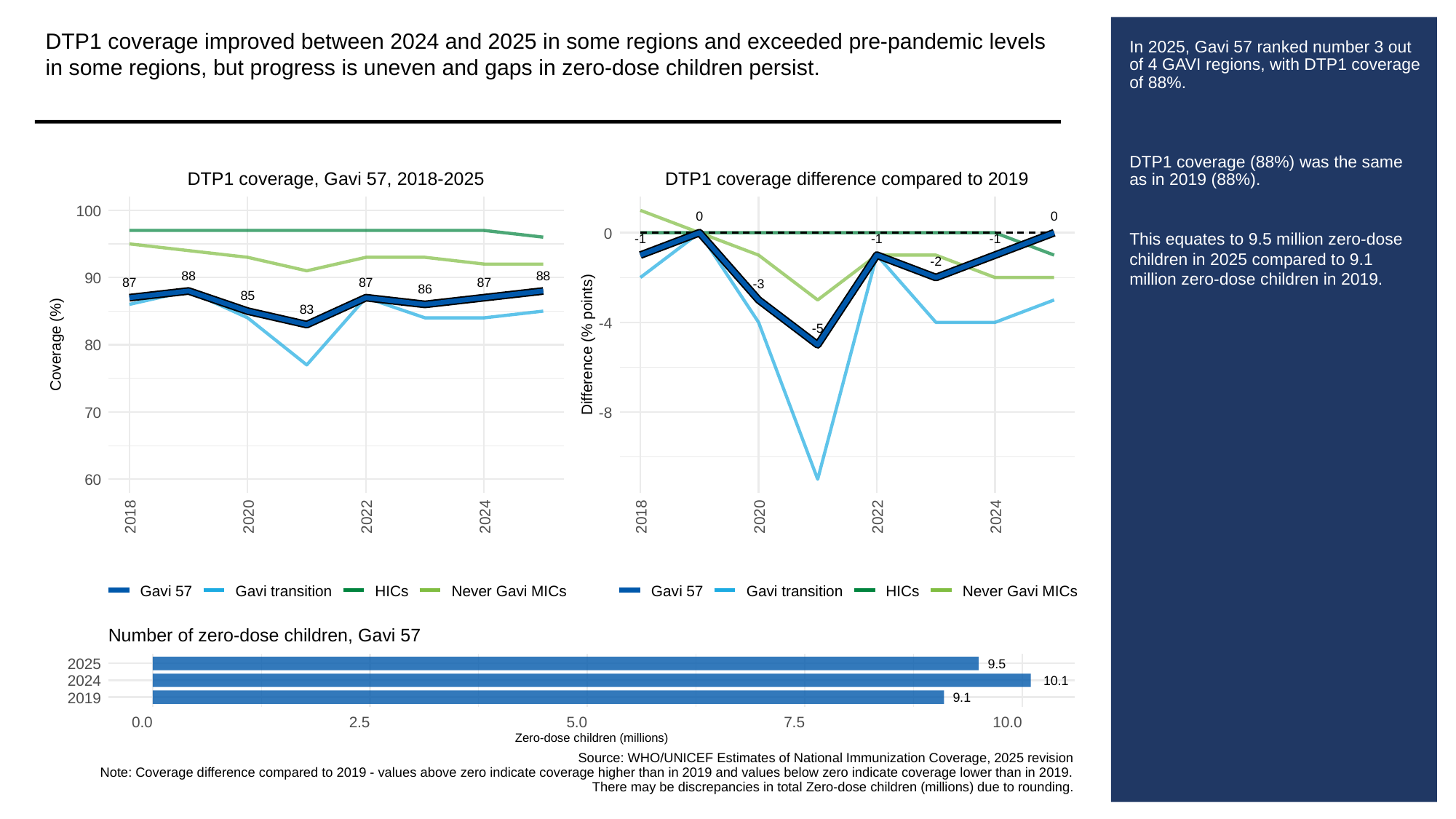

DTP1 coverage improved between 2024 and 2025 in some regions and exceeded pre-pandemic levels in some regions, but progress is uneven and gaps in zero-dose children persist.
# In 2025, Gavi 57 ranked number 3 out of 4 GAVI regions, with DTP1 coverage of 88%.

DTP1 coverage (88%) was the same as in 2019 (88%).

This equates to 9.5 million zero-dose children in 2025 compared to 9.1 million zero-dose children in 2019.

DTP1 coverage, Gavi 57, 2018-2025
DTP1 coverage difference compared to 2019

100

0
0
0

-1
-1
-1

-2
88
88
90
87
87
87

-3
86
85

83

-4

-5
Coverage (%)
80
Difference (% points)

70
-8

60

2018
2020
2022
2024
2018
2020
2022
2024
Gavi 57
Gavi transition
HICs
Never Gavi MICs
Gavi 57
Gavi transition
HICs
Never Gavi MICs

Number of zero-dose children, Gavi 57

2025
9.5

2024
10.1

2019
9.1

0.0
2.5
5.0
7.5
10.0
Zero-dose children (millions)
Source: WHO/UNICEF Estimates of National Immunization Coverage, 2025 revision
Note: Coverage difference compared to 2019 - values above zero indicate coverage higher than in 2019 and values below zero indicate coverage lower than in 2019.
There may be discrepancies in total Zero-dose children (millions) due to rounding.